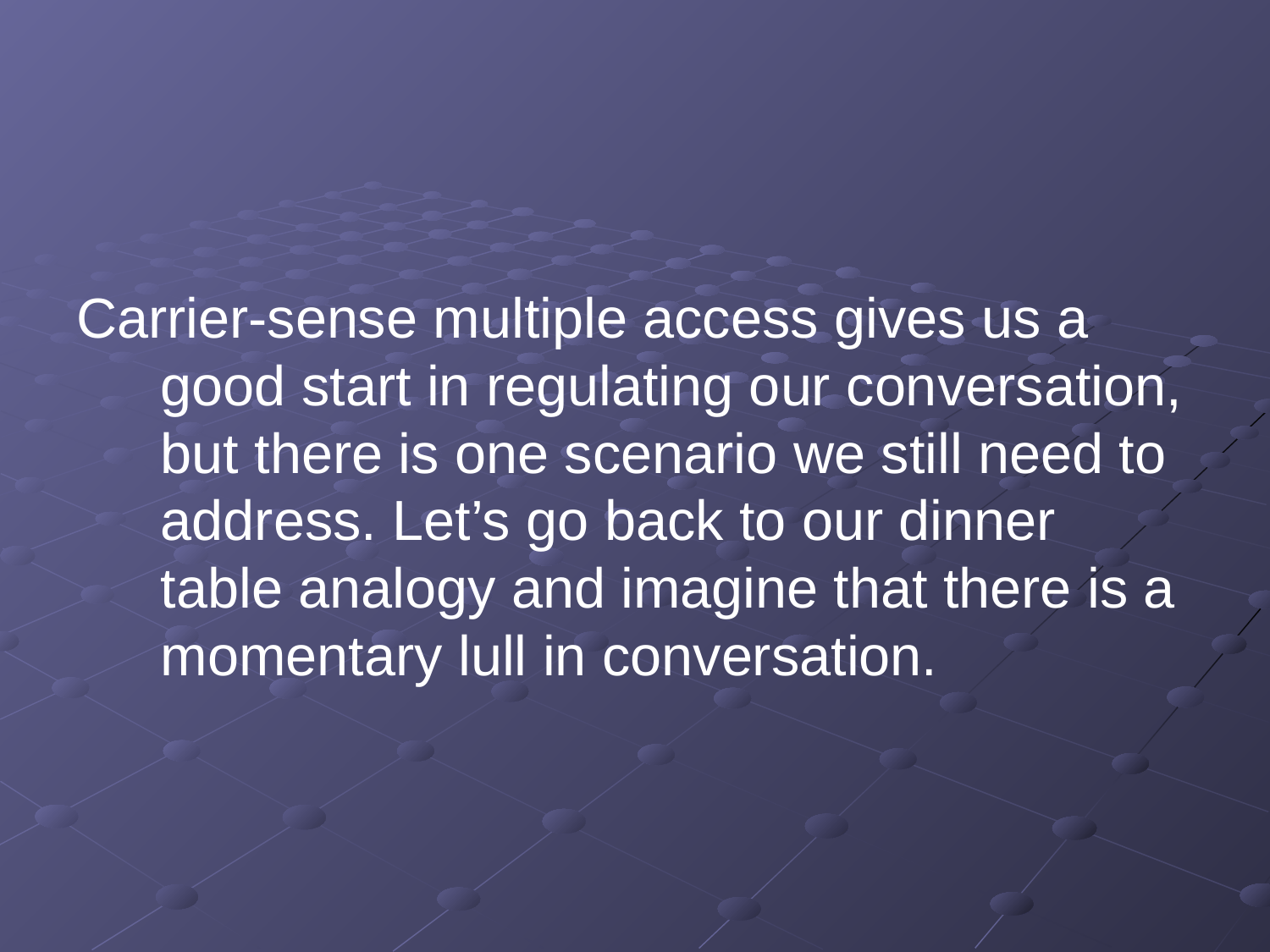

Carrier-sense multiple access gives us a good start in regulating our conversation, but there is one scenario we still need to address. Let’s go back to our dinner table analogy and imagine that there is a momentary lull in conversation.